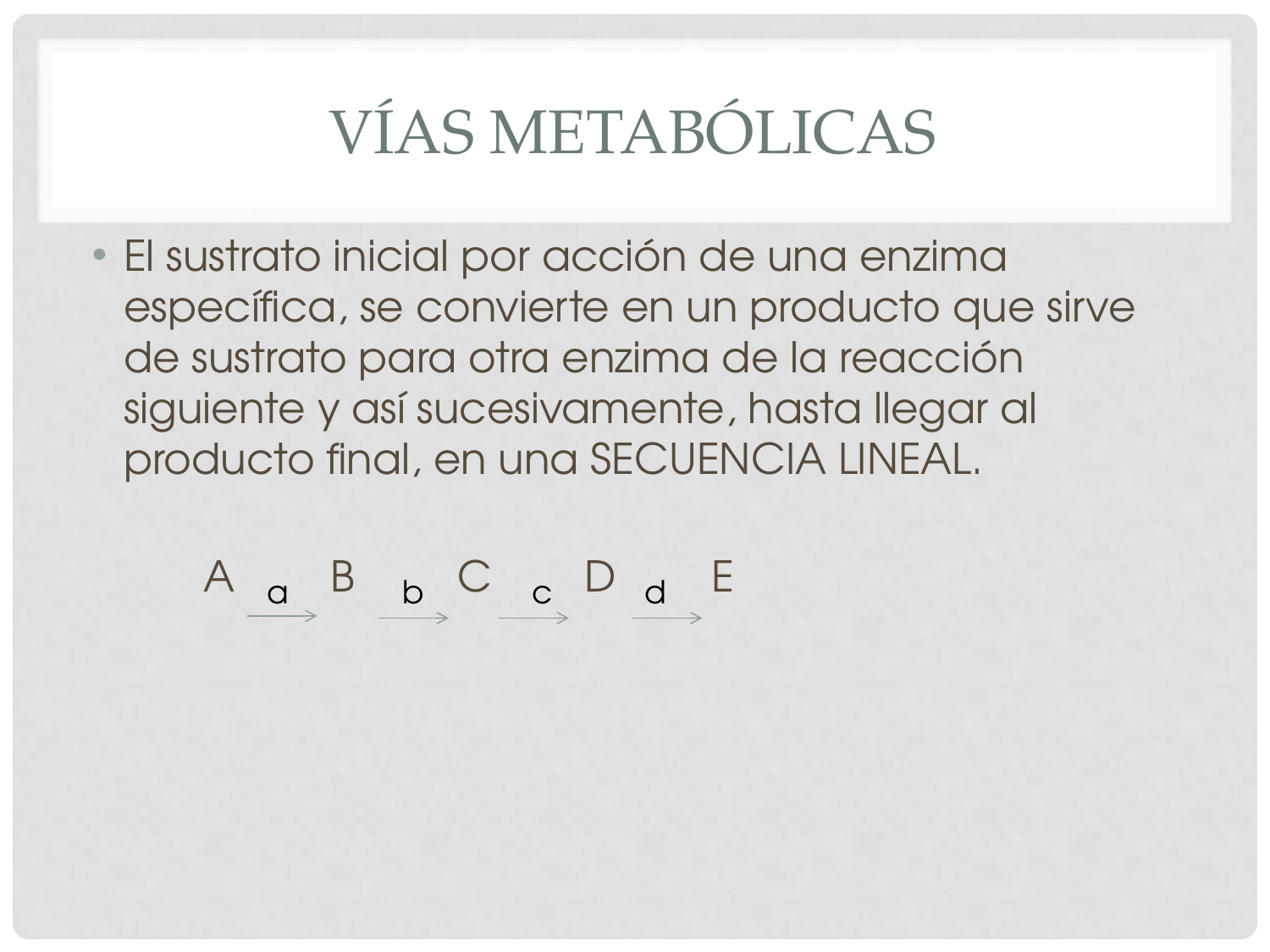

# VÍAS METABÓLICAS
El sustrato inicial por acción de una enzima específica, se convierte en un producto que sirve de sustrato para otra enzima de la reacción siguiente y así sucesivamente, hasta llegar al producto final, en una SECUENCIA LINEAL.

	A	B	C	D	E

a
b
c
d